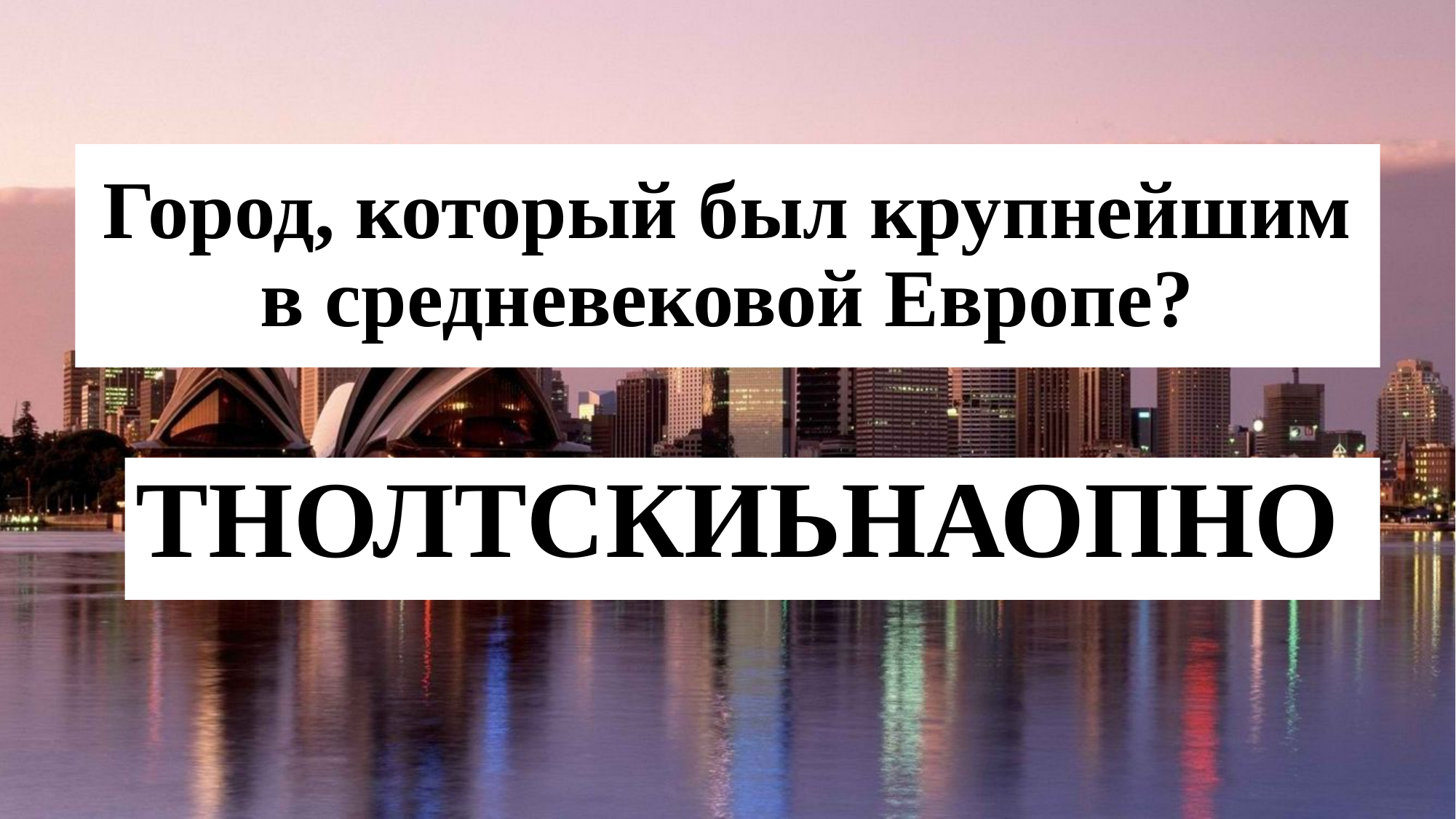

# Город, который был крупнейшим в средневековой Европе?
ТНОЛТСКИЬНАОПНО